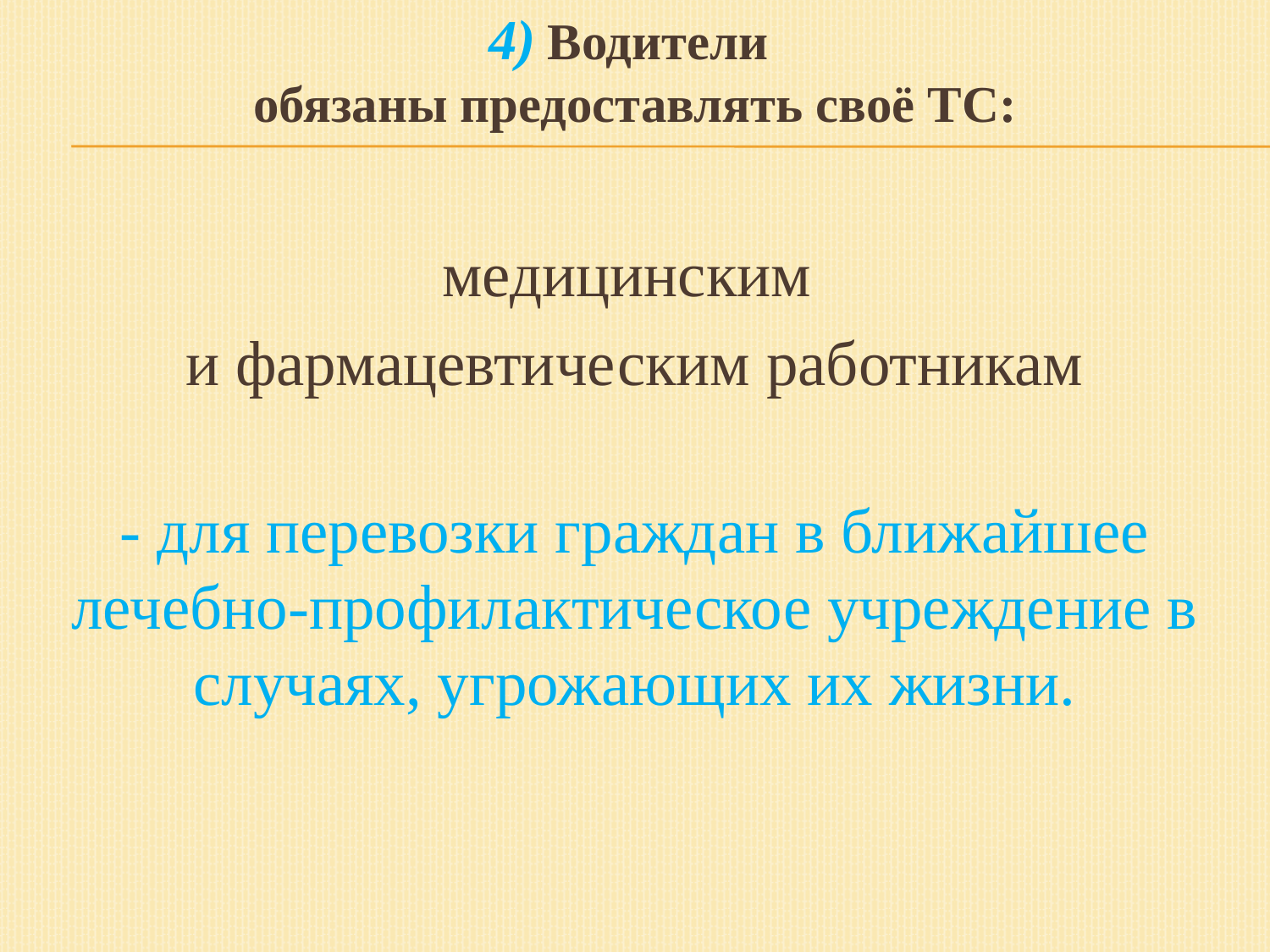

# 4) Водители обязаны предоставлять своё ТС:

медицинским
и фармацевтическим работникам

- для перевозки граждан в ближайшее лечебно-профилактическое учреждение в случаях, угрожающих их жизни.